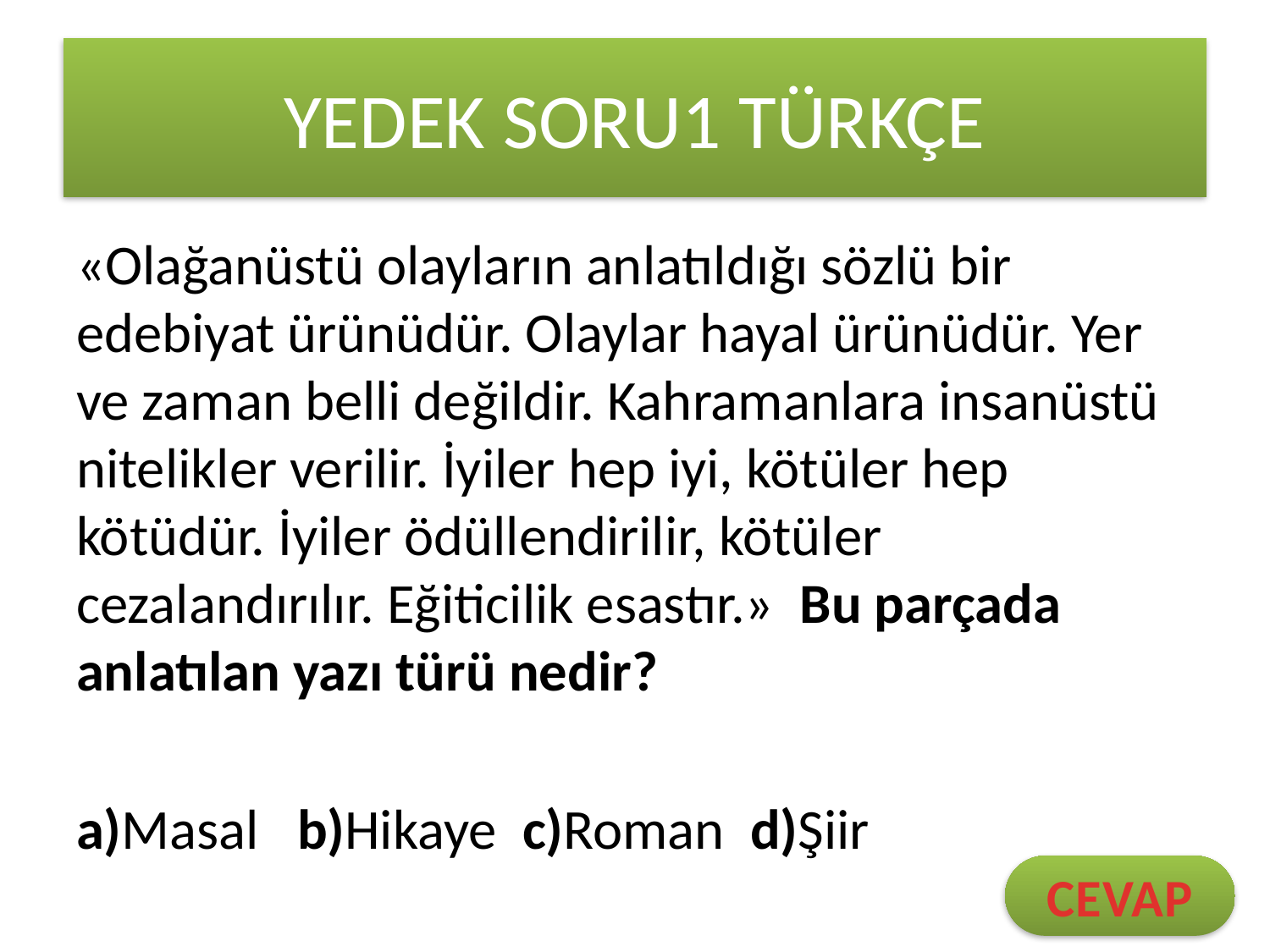

# YEDEK SORU1 TÜRKÇE
«Olağanüstü olayların anlatıldığı sözlü bir edebiyat ürünüdür. Olaylar hayal ürünüdür. Yer ve zaman belli değildir. Kahramanlara insanüstü nitelikler verilir. İyiler hep iyi, kötüler hep kötüdür. İyiler ödüllendirilir, kötüler cezalandırılır. Eğiticilik esastır.»  Bu parçada anlatılan yazı türü nedir?

a)Masal   b)Hikaye  c)Roman  d)Şiir

CEVAP